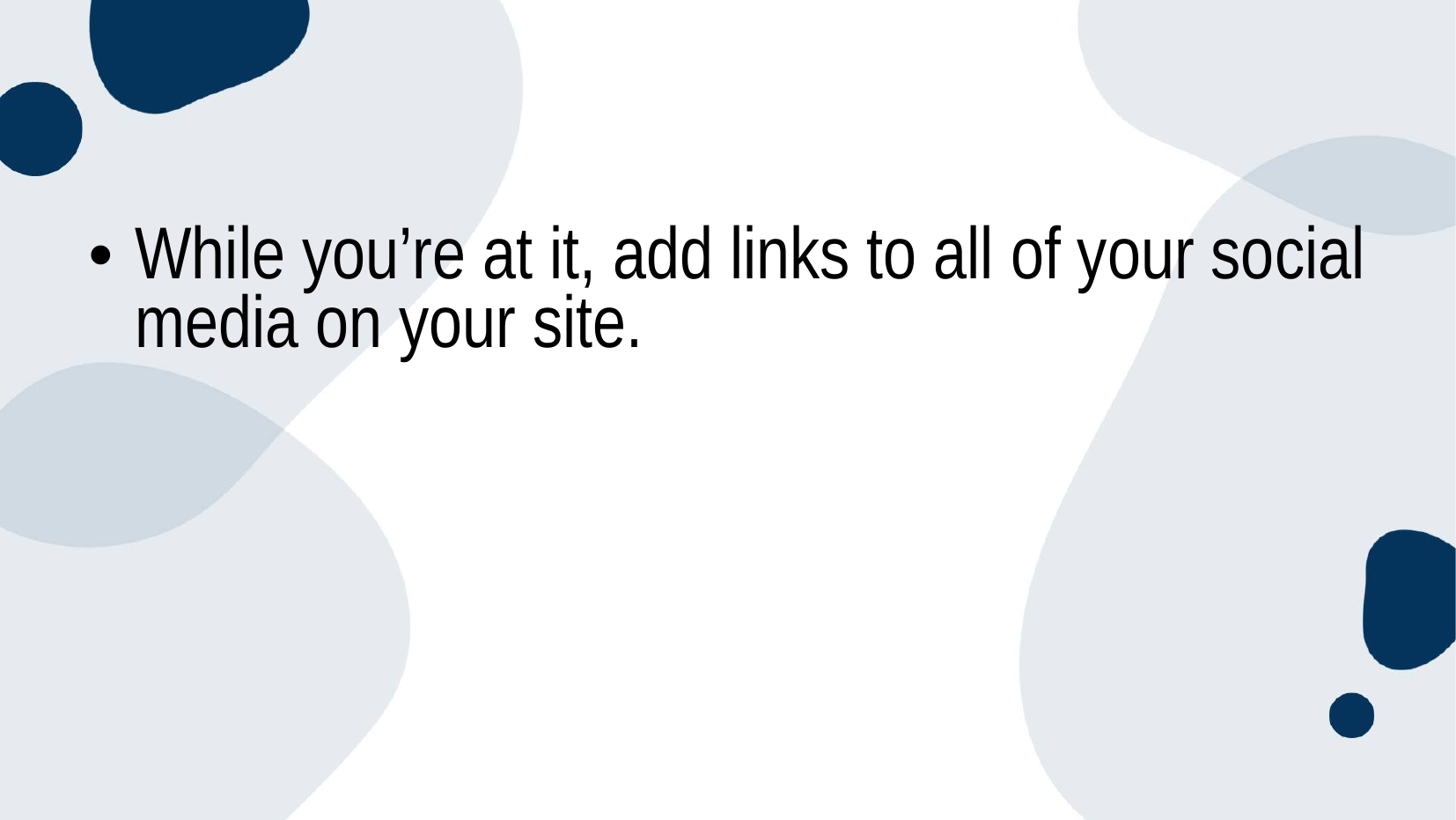

While you’re at it, add links to all of your social media on your site.